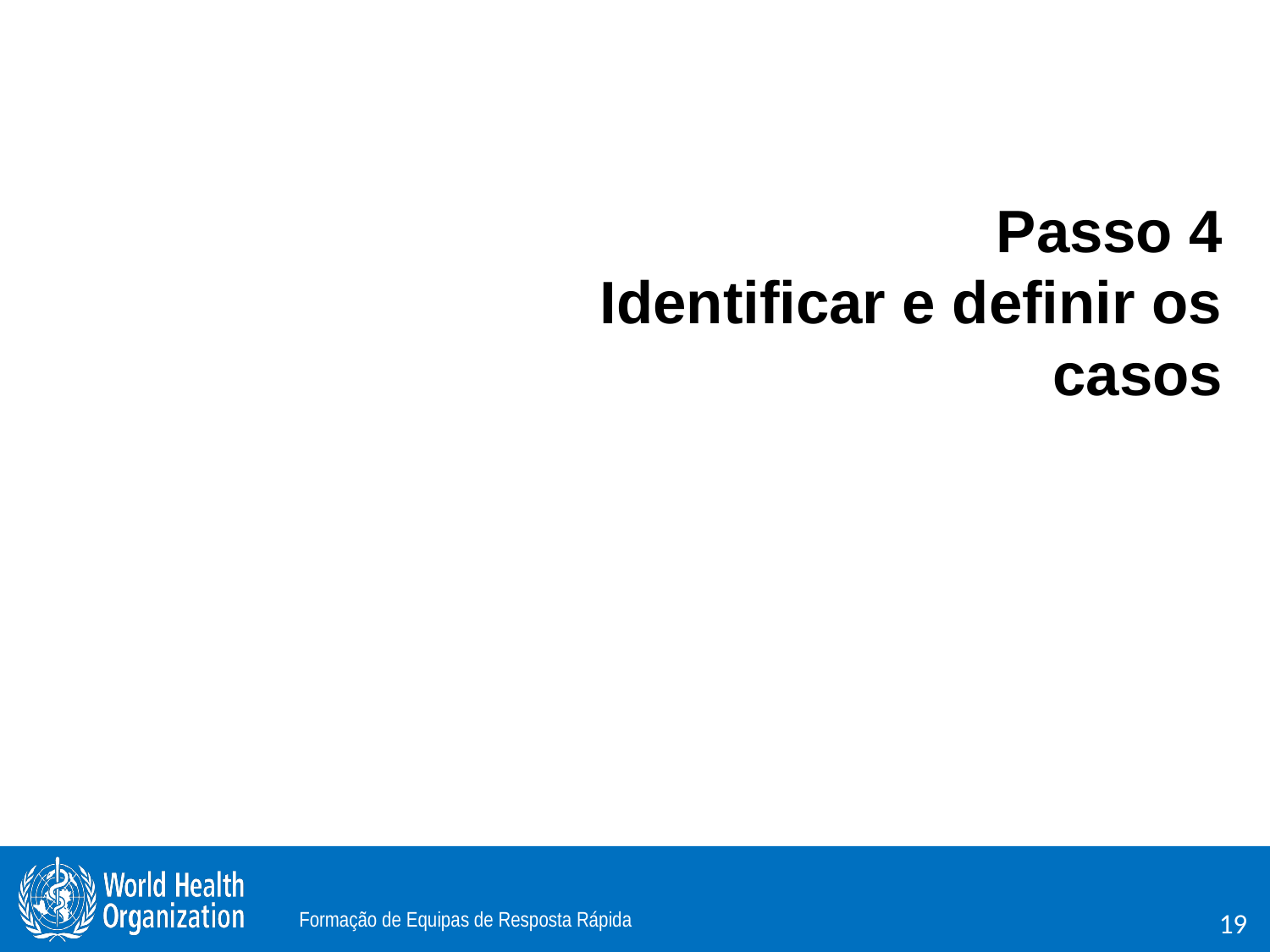

Passo 4
Identificar e definir os casos